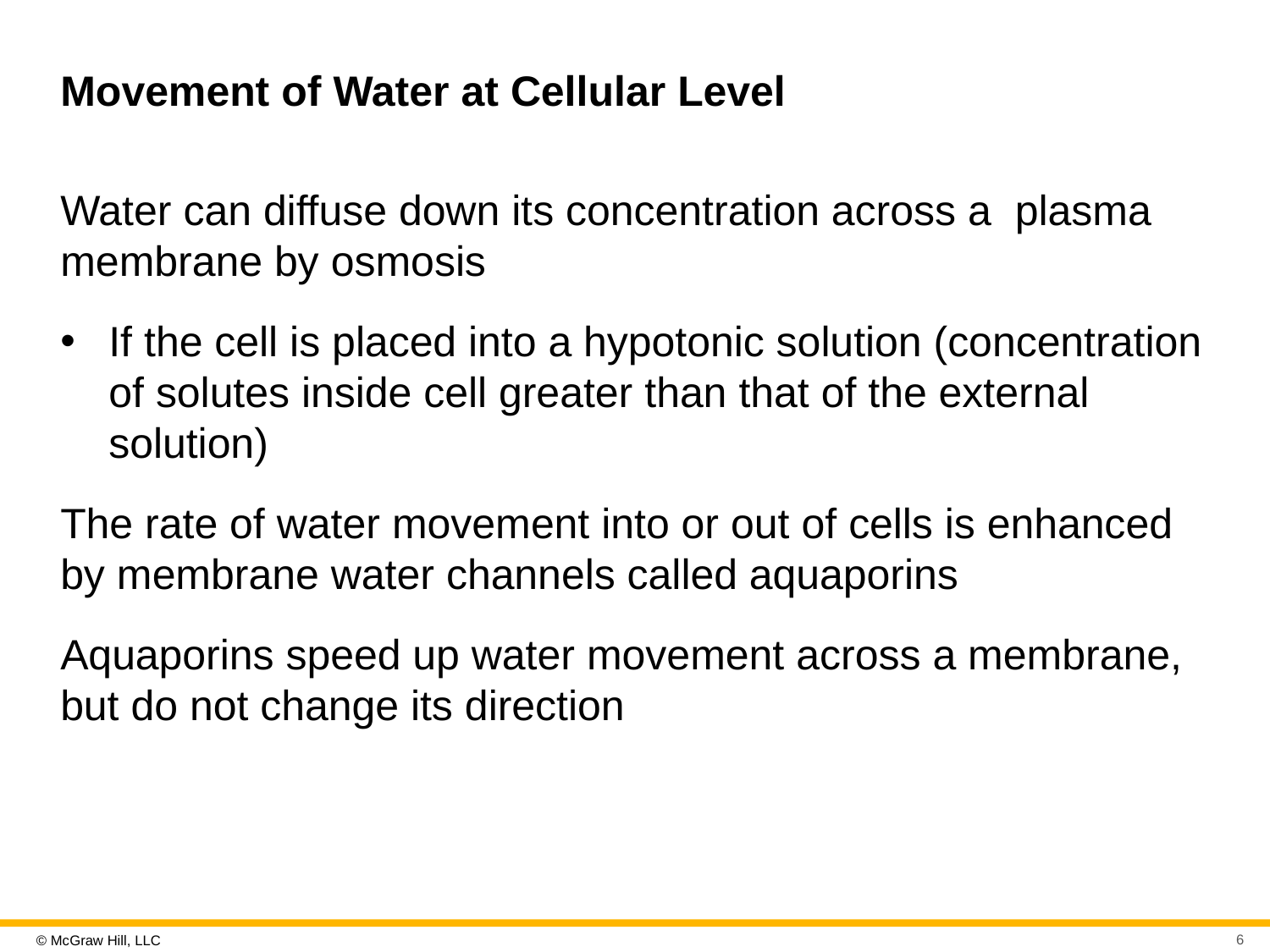

# Movement of Water at Cellular Level
Water can diffuse down its concentration across a  plasma membrane by osmosis
If the cell is placed into a hypotonic solution (concentration of solutes inside cell greater than that of the external solution)
The rate of water movement into or out of cells is enhanced by membrane water channels called aquaporins
Aquaporins speed up water movement across a membrane, but do not change its direction
6